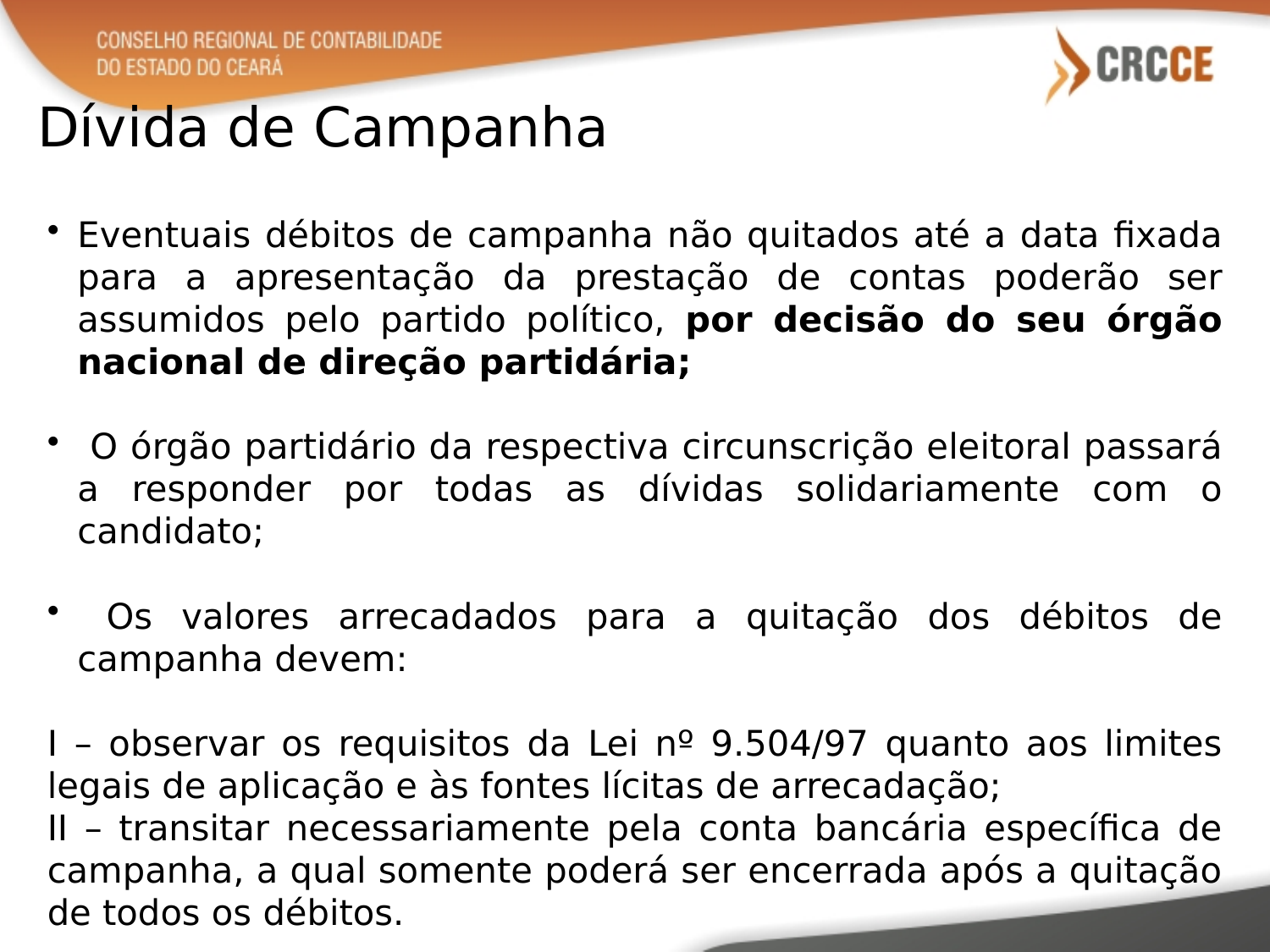

Dívida de Campanha
Eventuais débitos de campanha não quitados até a data fixada para a apresentação da prestação de contas poderão ser assumidos pelo partido político, por decisão do seu órgão nacional de direção partidária;

 O órgão partidário da respectiva circunscrição eleitoral passará a responder por todas as dívidas solidariamente com o candidato;

 Os valores arrecadados para a quitação dos débitos de campanha devem:

I – observar os requisitos da Lei nº 9.504/97 quanto aos limites legais de aplicação e às fontes lícitas de arrecadação;
II – transitar necessariamente pela conta bancária específica de campanha, a qual somente poderá ser encerrada após a quitação de todos os débitos.